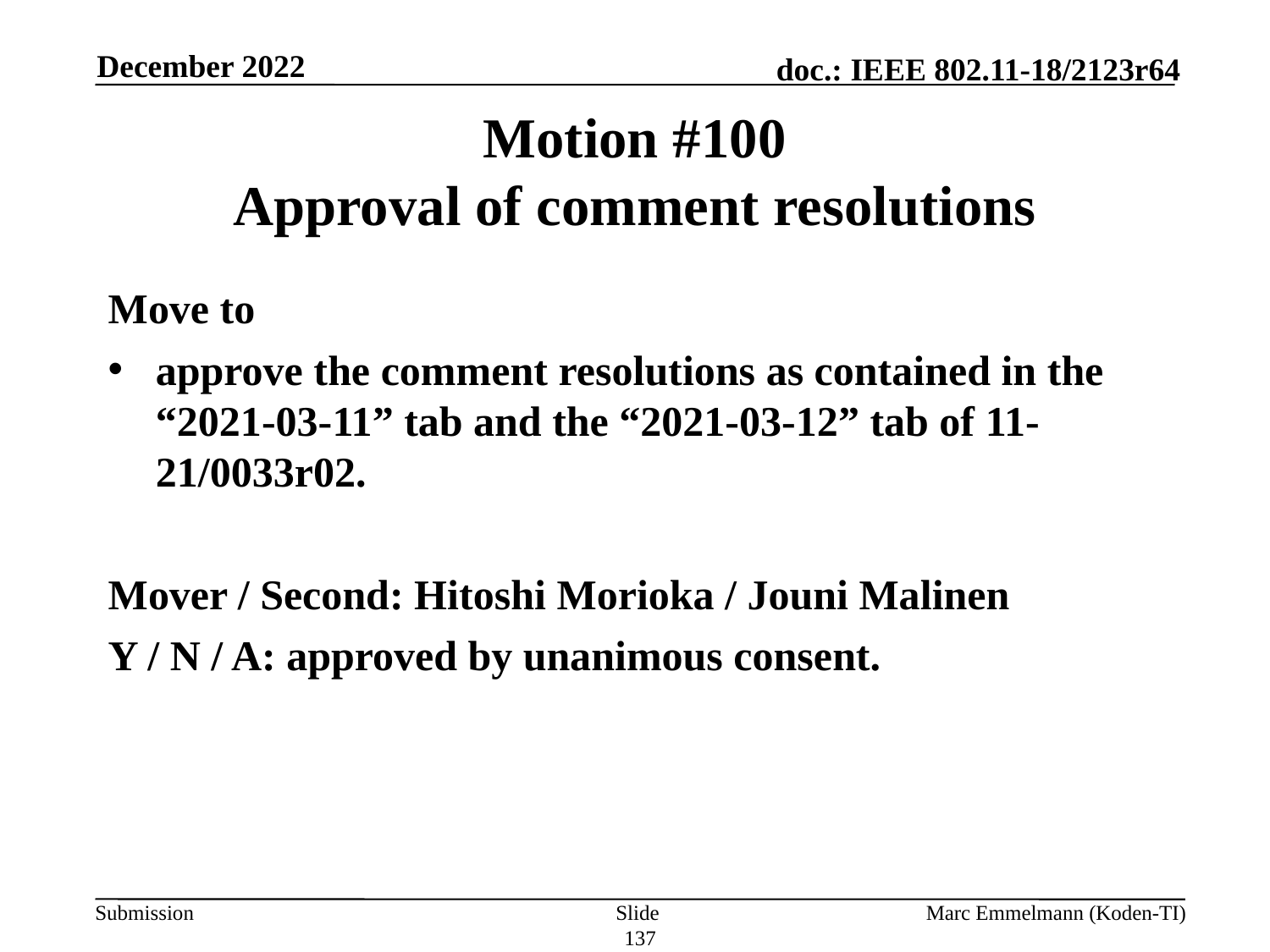

December 2022
# Motion #100 Approval of comment resolutions
Move to
approve the comment resolutions as contained in the “2021-03-11” tab and the “2021-03-12” tab of 11-21/0033r02.

Mover / Second: Hitoshi Morioka / Jouni Malinen
Y / N / A: approved by unanimous consent.
Slide 137
Marc Emmelmann (Koden-TI)